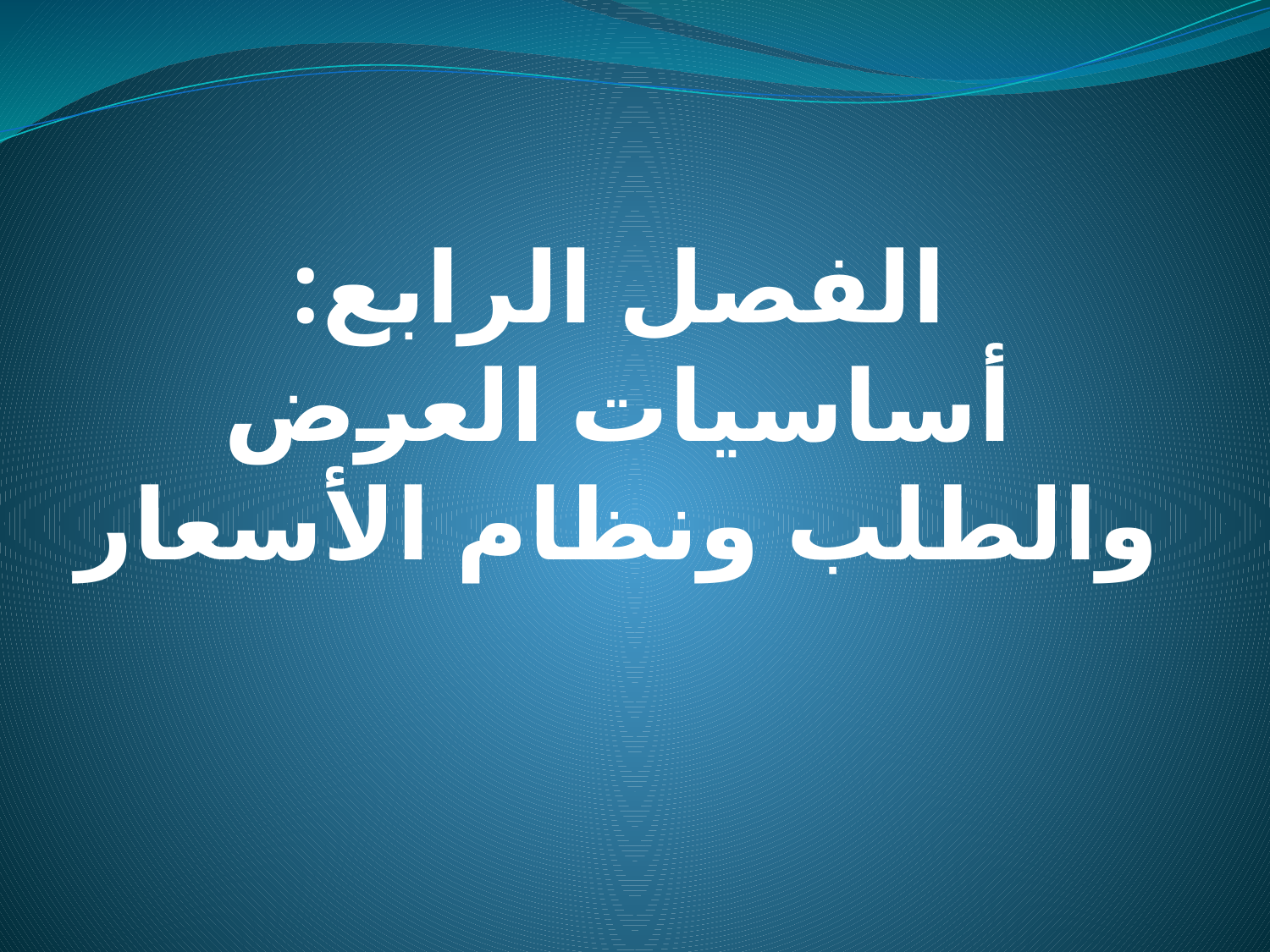

# الفصل الرابع: أساسيات العرض والطلب ونظام الأسعار